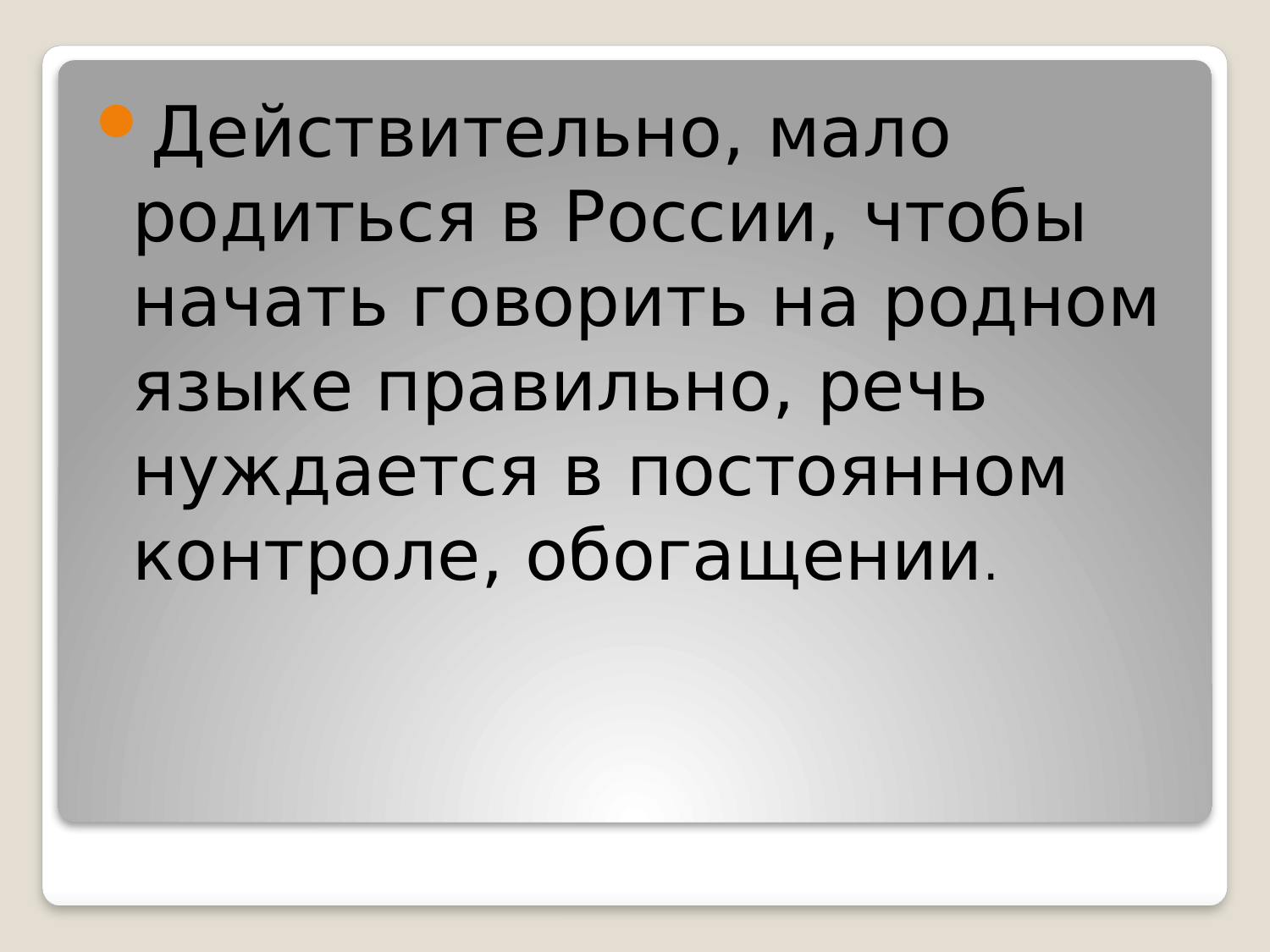

Действительно, мало родиться в России, чтобы начать говорить на родном языке правильно, речь нуждается в постоянном контроле, обогащении.
#